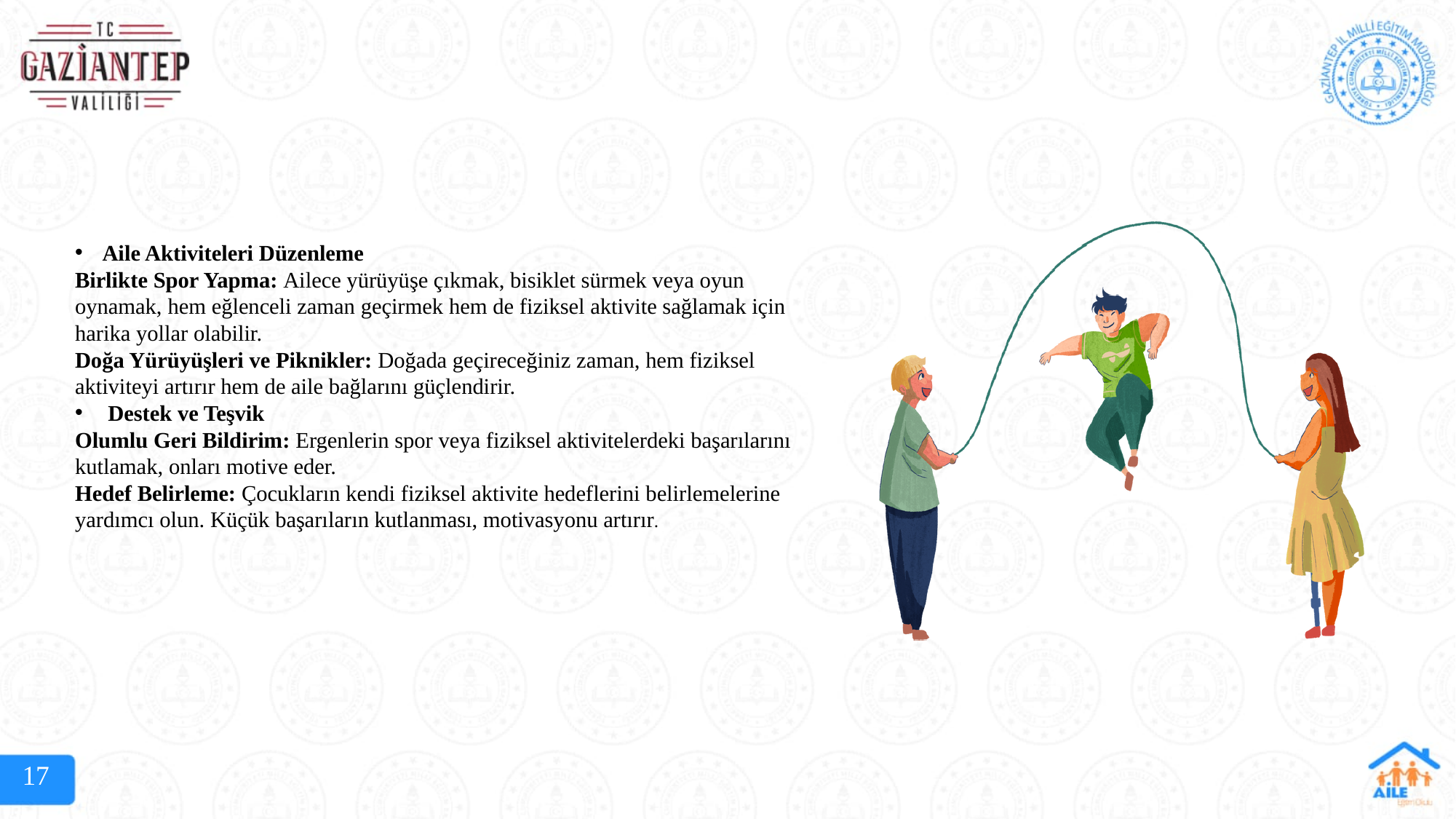

Aile Aktiviteleri Düzenleme
Birlikte Spor Yapma: Ailece yürüyüşe çıkmak, bisiklet sürmek veya oyun oynamak, hem eğlenceli zaman geçirmek hem de fiziksel aktivite sağlamak için harika yollar olabilir.
Doğa Yürüyüşleri ve Piknikler: Doğada geçireceğiniz zaman, hem fiziksel aktiviteyi artırır hem de aile bağlarını güçlendirir.
 Destek ve Teşvik
Olumlu Geri Bildirim: Ergenlerin spor veya fiziksel aktivitelerdeki başarılarını kutlamak, onları motive eder.
Hedef Belirleme: Çocukların kendi fiziksel aktivite hedeflerini belirlemelerine yardımcı olun. Küçük başarıların kutlanması, motivasyonu artırır.
17